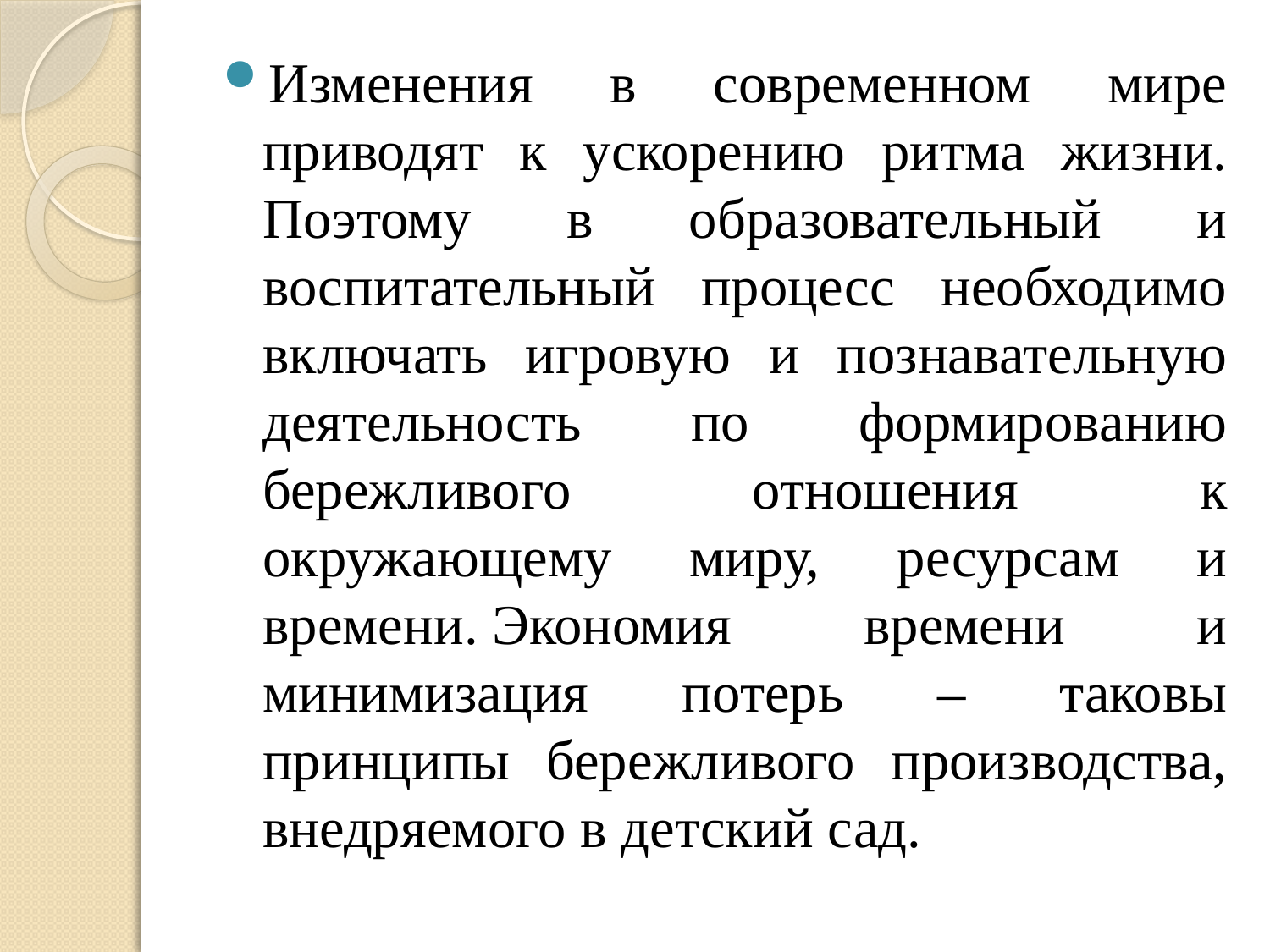

Изменения в современном мире приводят к ускорению ритма жизни. Поэтому в образовательный и воспитательный процесс необходимо включать игровую и познавательную деятельность по формированию бережливого отношения к окружающему миру, ресурсам и времени. Экономия времени и минимизация потерь – таковы принципы бережливого производства, внедряемого в детский сад.